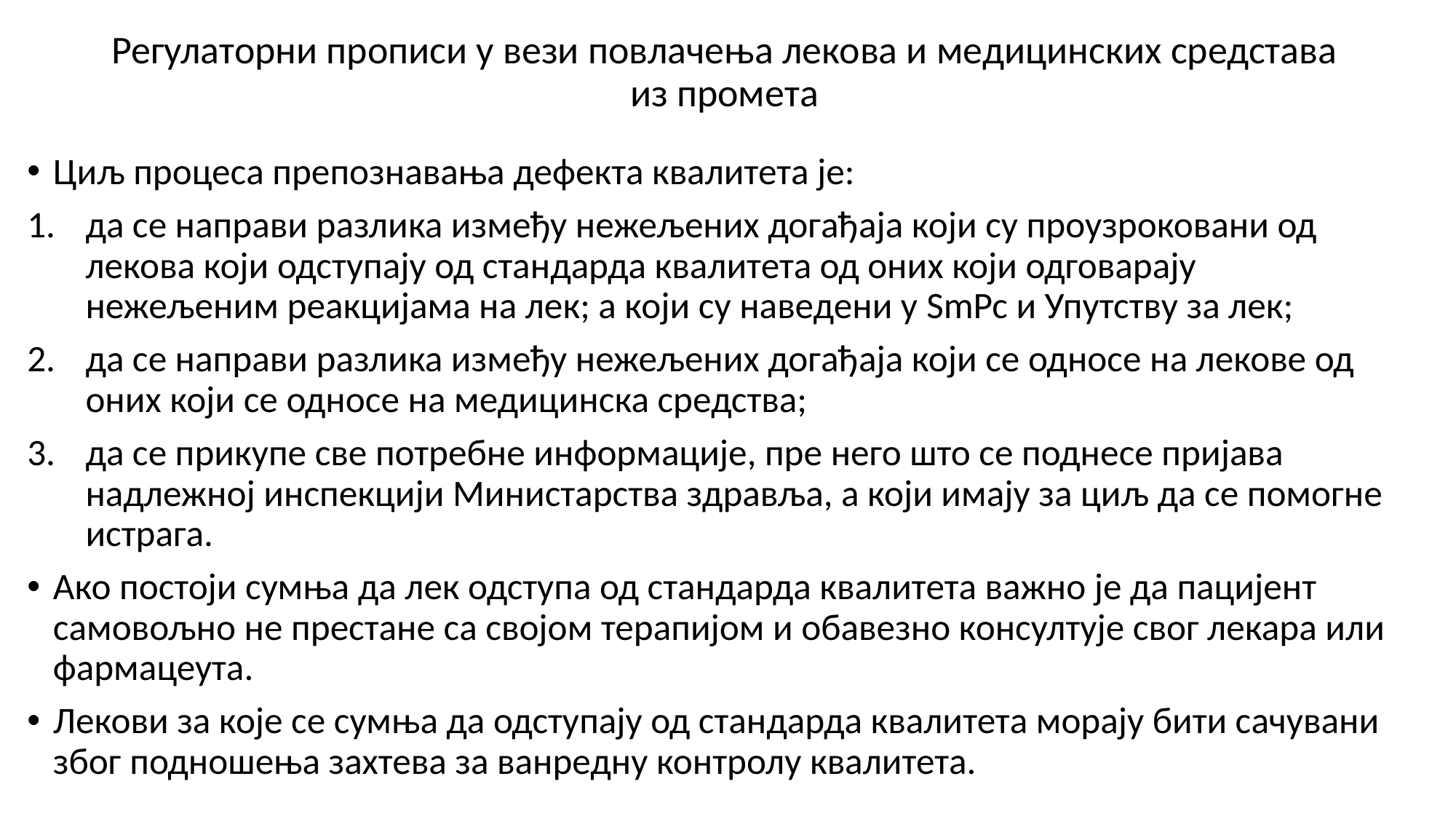

# Регулаторни прописи у вези повлачења лекова и медицинских средстава из промета
Циљ процеса препознавања дефекта квалитета је:
да се направи разлика између нежељених догађаја који су проузроковани од лекова који одступају од стандарда квалитета од оних који одговарају нежељеним реакцијама на лек; а који су наведени у SmPc и Упутству за лек;
да се направи разлика између нежељених догађаја који се односе на лекове од оних који се односе на медицинска средства;
да се прикупе све потребне информације, пре него што се поднесе пријава надлежној инспекцији Министарства здравља, а који имају за циљ да се помогне истрага.
Ако постоји сумња да лек одступа од стандарда квалитета важно је да пацијент самовољно не престане са својом терапијом и обавезно консултује свог лекара или фармацеута.
Лекови за које се сумња да одступају од стандарда квалитета морају бити сачувани због подношења захтева за ванредну контролу квалитета.